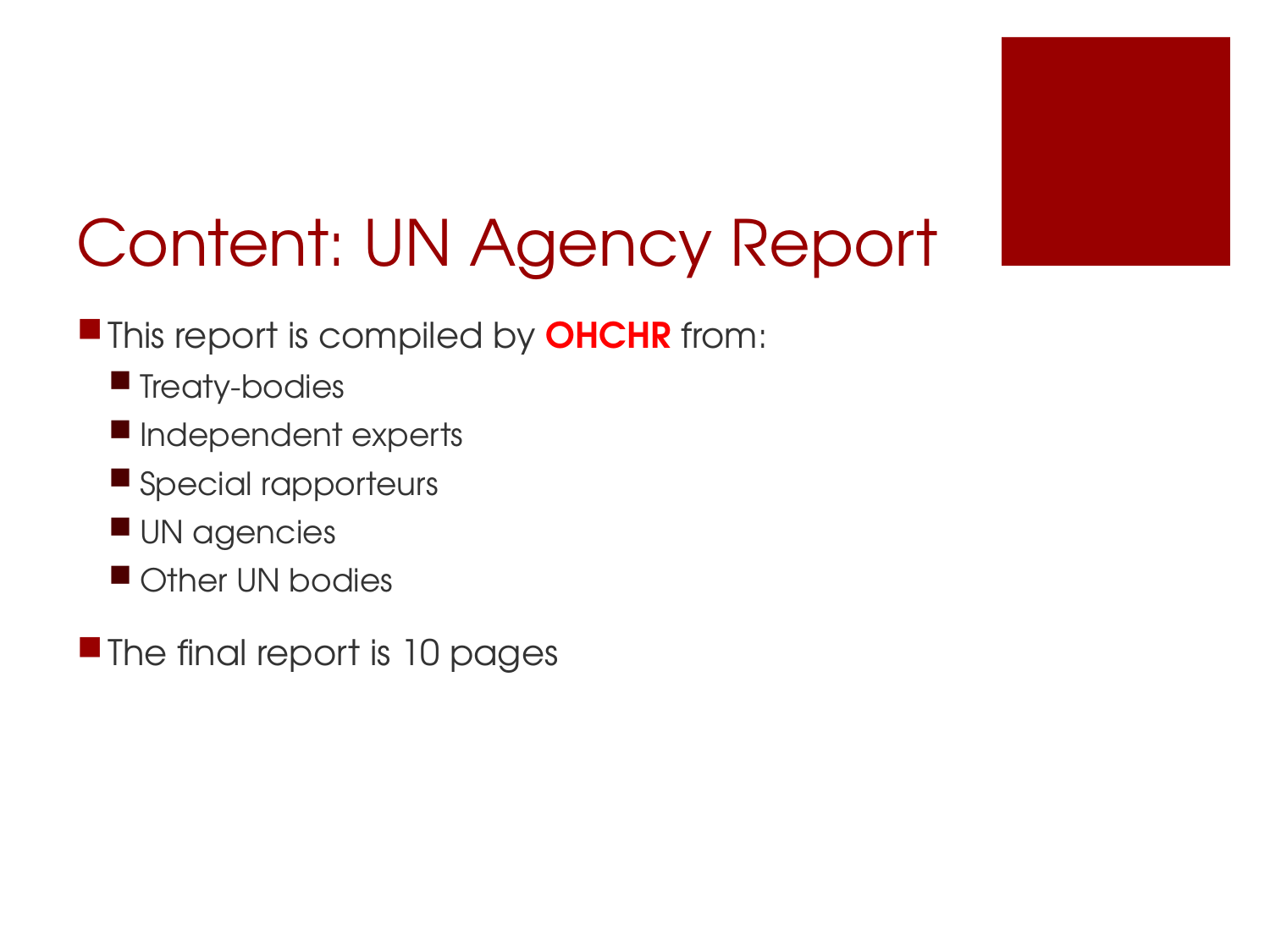

# Content: UN Agency Report
This report is compiled by OHCHR from:
Treaty-bodies
Independent experts
Special rapporteurs
UN agencies
Other UN bodies
The final report is 10 pages